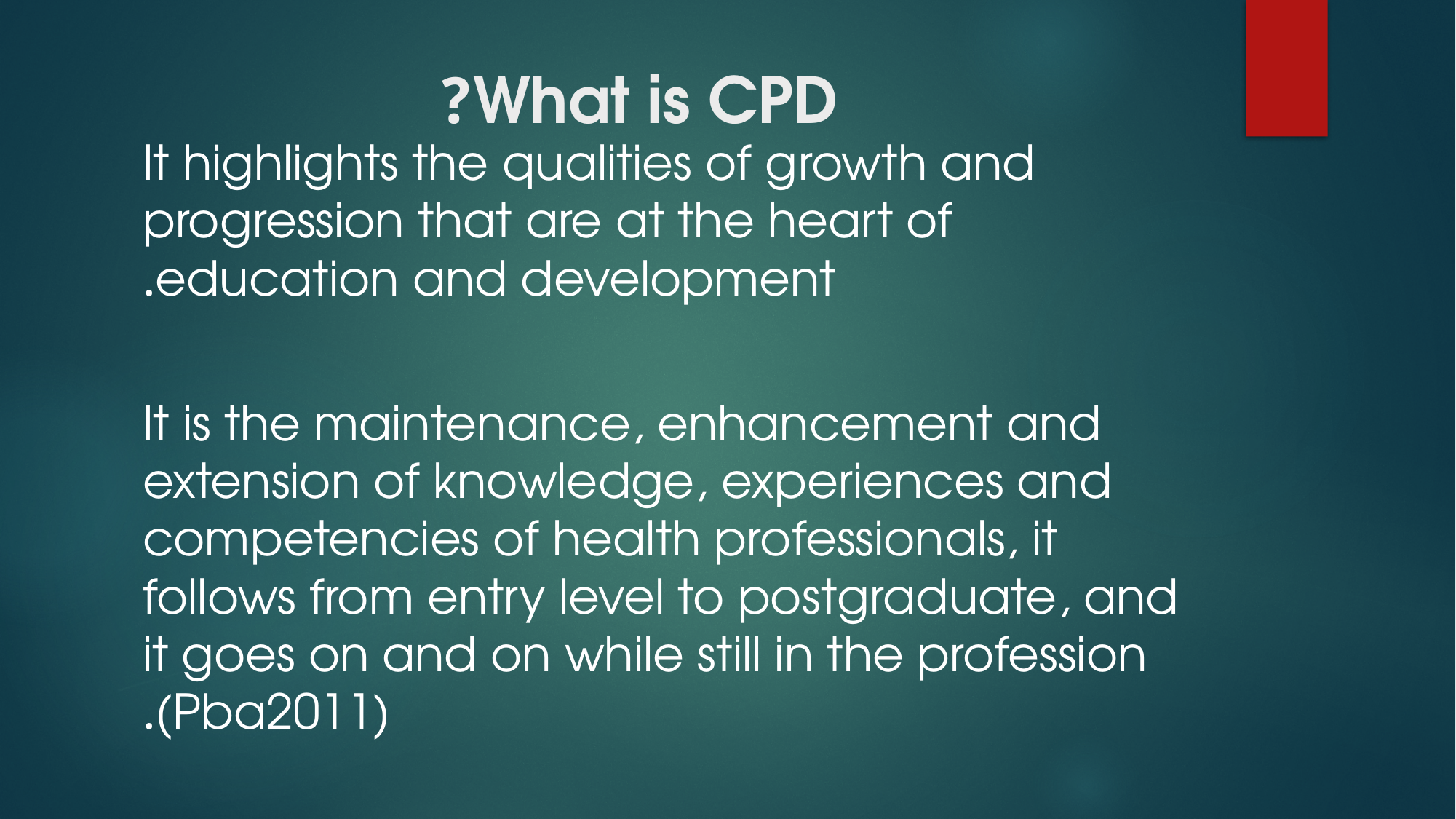

# What is CPD?
It highlights the qualities of growth and progression that are at the heart of education and development.

It is the maintenance, enhancement and extension of knowledge, experiences and competencies of health professionals, it follows from entry level to postgraduate, and it goes on and on while still in the profession (Pba2011).